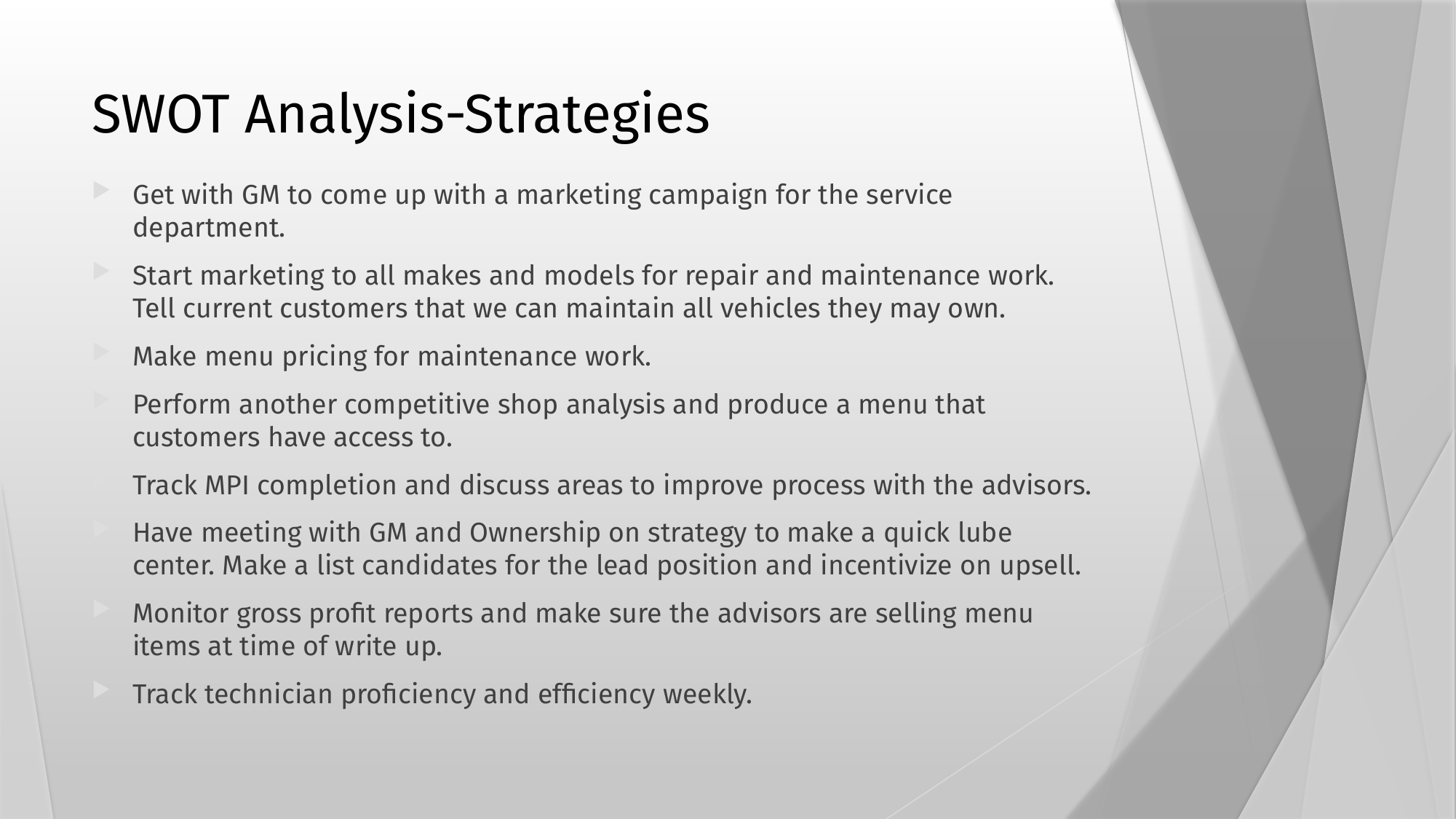

# SWOT Analysis-Strategies
Get with GM to come up with a marketing campaign for the service department.
Start marketing to all makes and models for repair and maintenance work. Tell current customers that we can maintain all vehicles they may own.
Make menu pricing for maintenance work.
Perform another competitive shop analysis and produce a menu that customers have access to.
Track MPI completion and discuss areas to improve process with the advisors.
Have meeting with GM and Ownership on strategy to make a quick lube center. Make a list candidates for the lead position and incentivize on upsell.
Monitor gross profit reports and make sure the advisors are selling menu items at time of write up.
Track technician proficiency and efficiency weekly.